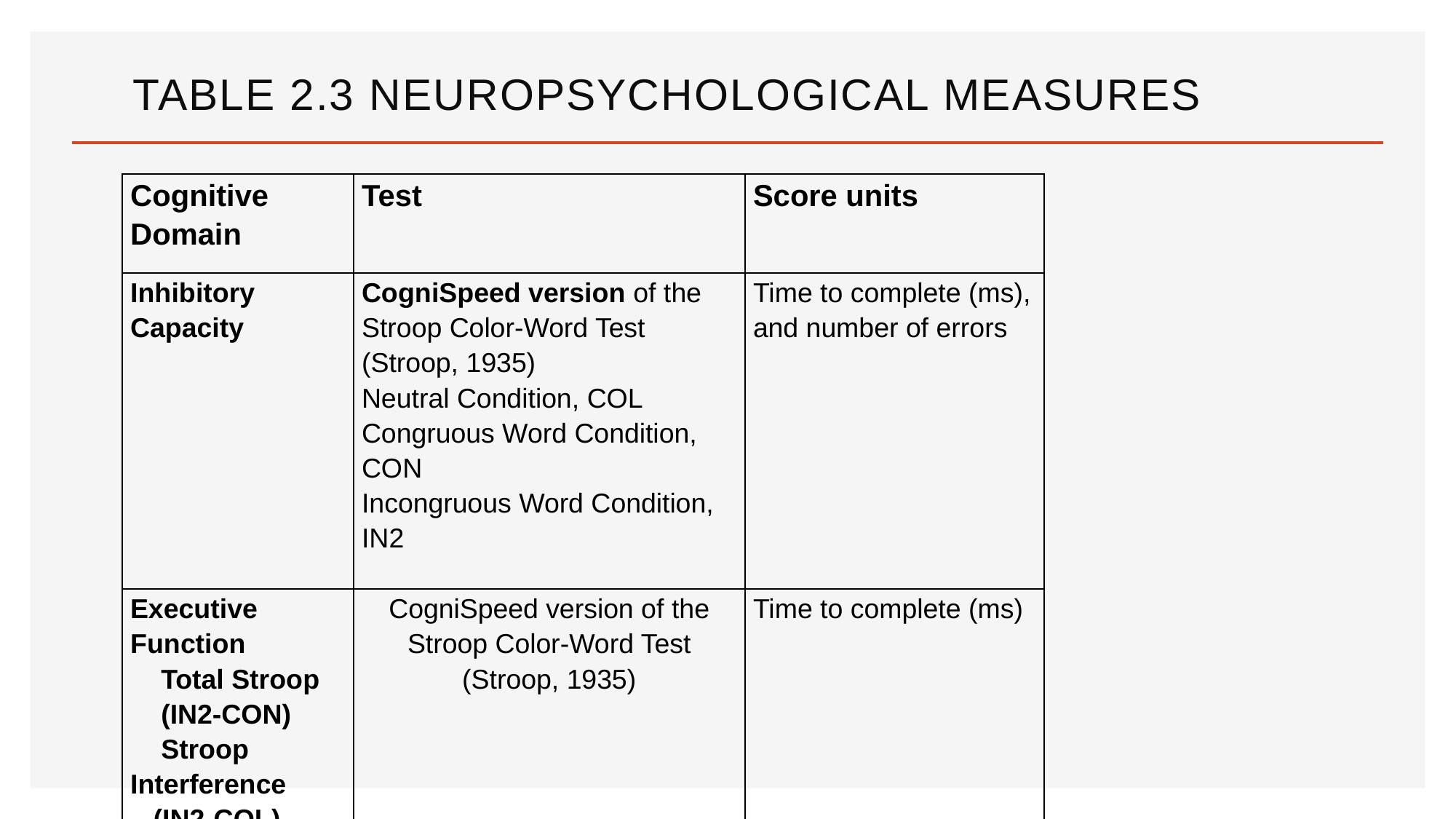

# Table 2.3 Neuropsychological measures
| Cognitive Domain | Test | Score units |
| --- | --- | --- |
| Inhibitory Capacity | CogniSpeed version of the Stroop Color-Word Test (Stroop, 1935) Neutral Condition, COL Congruous Word Condition, CON Incongruous Word Condition, IN2 | Time to complete (ms), and number of errors |
| --- | --- | --- |
| Executive Function Total Stroop (IN2-CON) Stroop Interference (IN2-COL) | CogniSpeed version of the Stroop Color-Word Test (Stroop, 1935) | Time to complete (ms) |